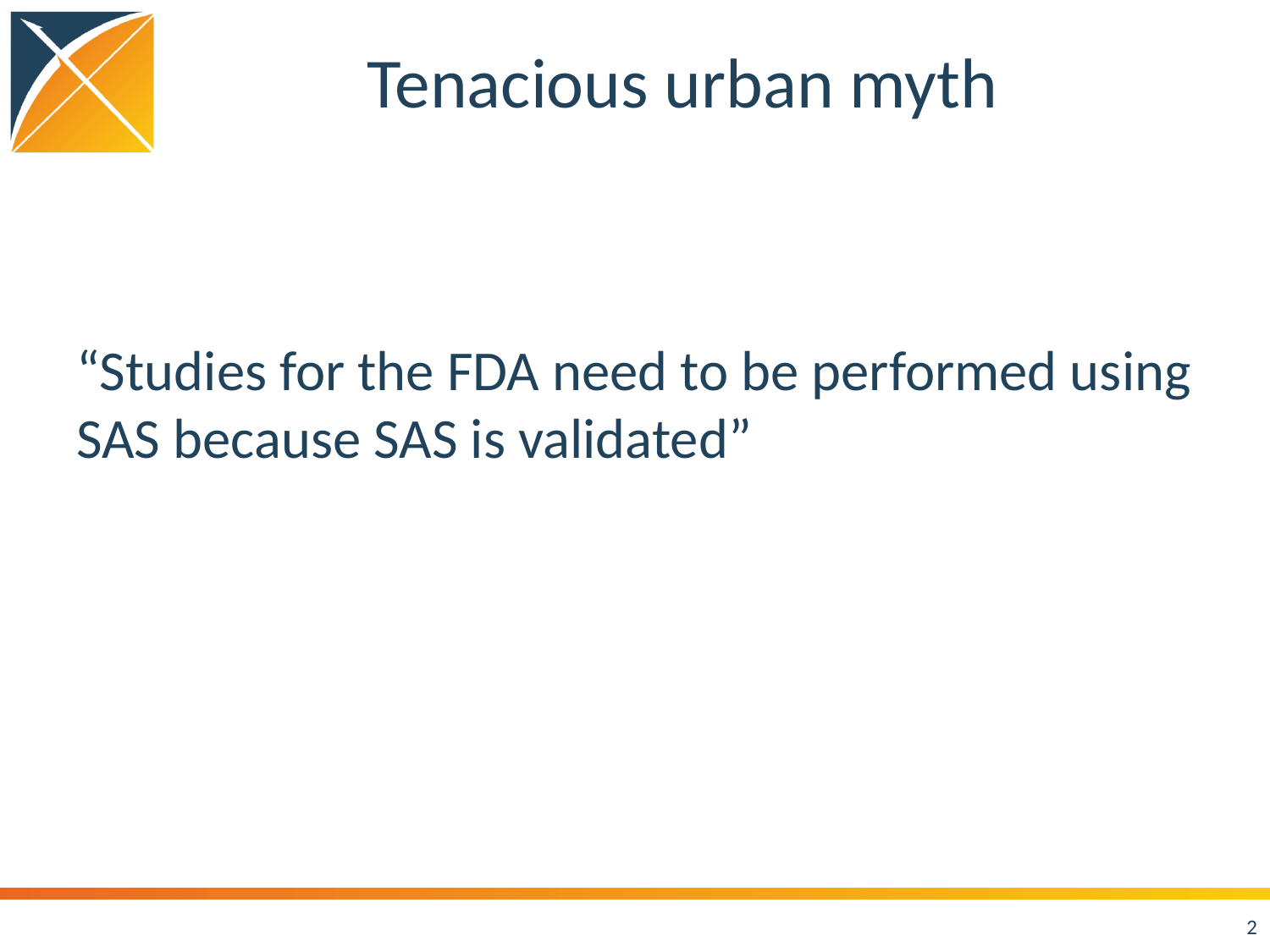

# Tenacious urban myth
“Studies for the FDA need to be performed using SAS because SAS is validated”
2